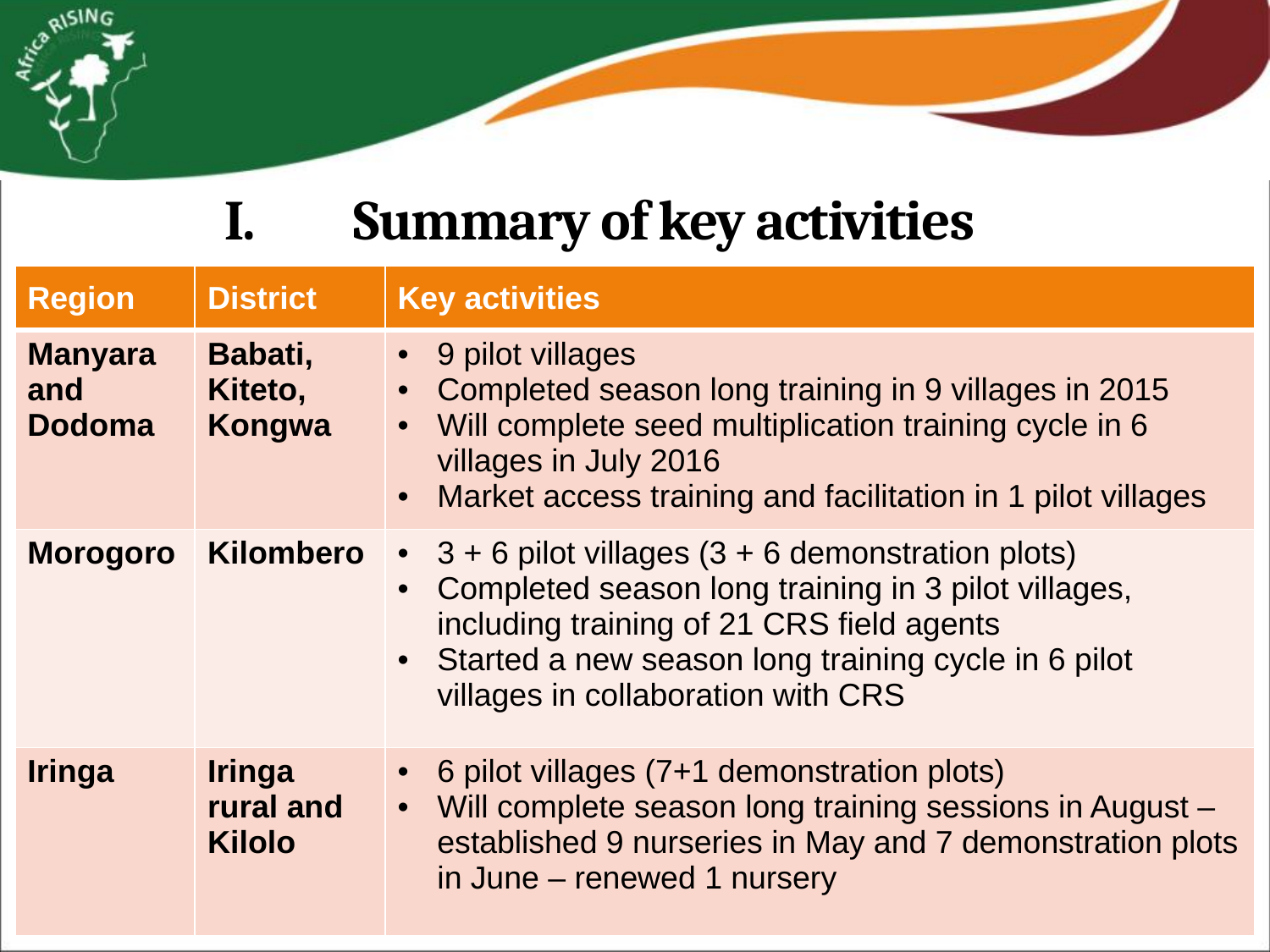

I.	Summary of key activities
| Region | District | Key activities |
| --- | --- | --- |
| Manyara and Dodoma | Babati, Kiteto, Kongwa | 9 pilot villages Completed season long training in 9 villages in 2015 Will complete seed multiplication training cycle in 6 villages in July 2016 Market access training and facilitation in 1 pilot villages |
| Morogoro | Kilombero | 3 + 6 pilot villages (3 + 6 demonstration plots) Completed season long training in 3 pilot villages, including training of 21 CRS field agents Started a new season long training cycle in 6 pilot villages in collaboration with CRS |
| Iringa | Iringa rural and Kilolo | 6 pilot villages (7+1 demonstration plots) Will complete season long training sessions in August – established 9 nurseries in May and 7 demonstration plots in June – renewed 1 nursery |